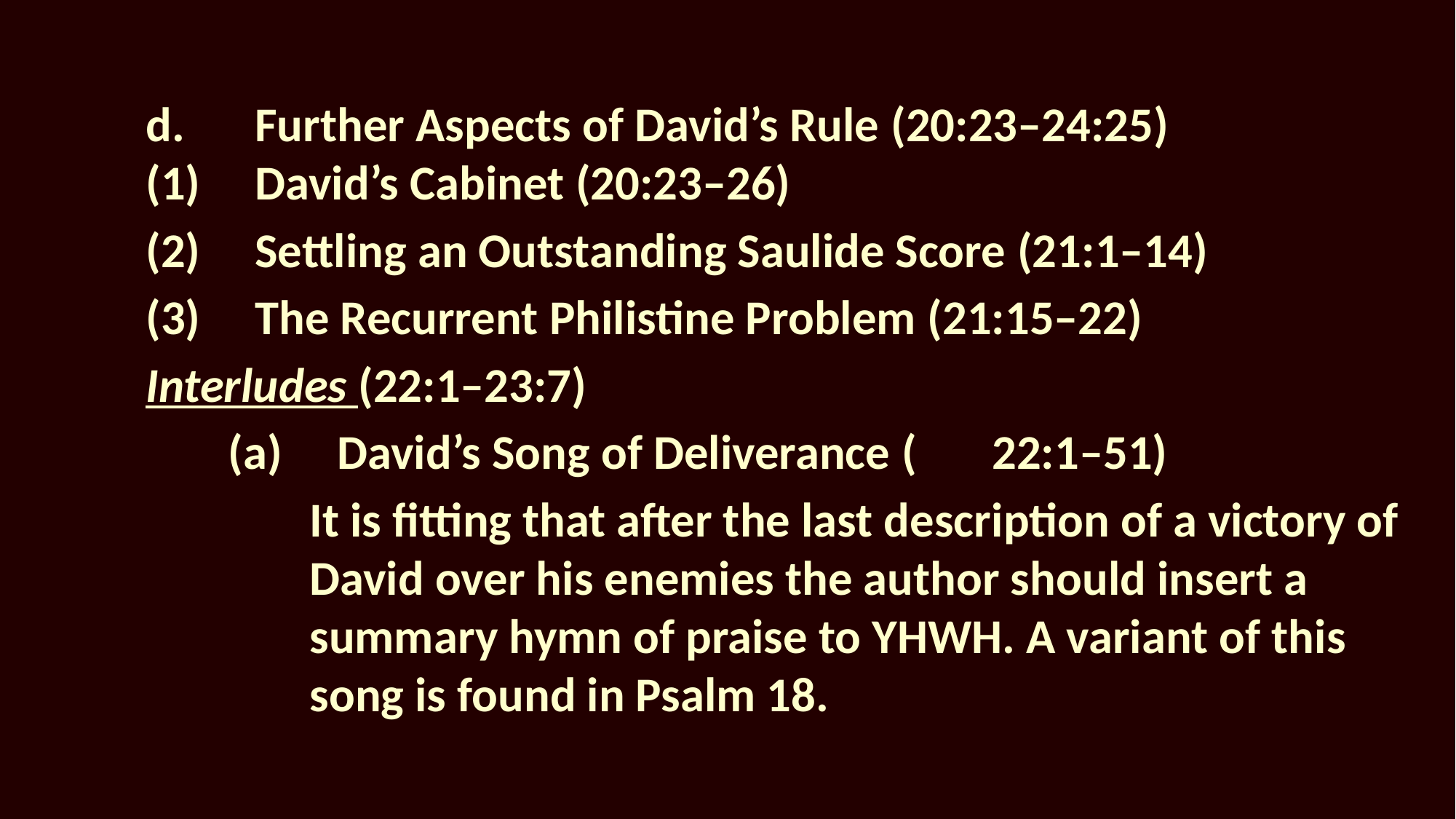

d.	Further Aspects of David’s Rule (20:23–24:25)
	(1)	David’s Cabinet (20:23–26)
	(2)	Settling an Outstanding Saulide Score (21:1–14)
	(3)	The Recurrent Philistine Problem (21:15–22)
	Interludes (22:1–23:7)
(a)	David’s Song of Deliverance (	22:1–51)
It is fitting that after the last description of a victory of David over his enemies the author should insert a summary hymn of praise to YHWH. A variant of this song is found in Psalm 18.